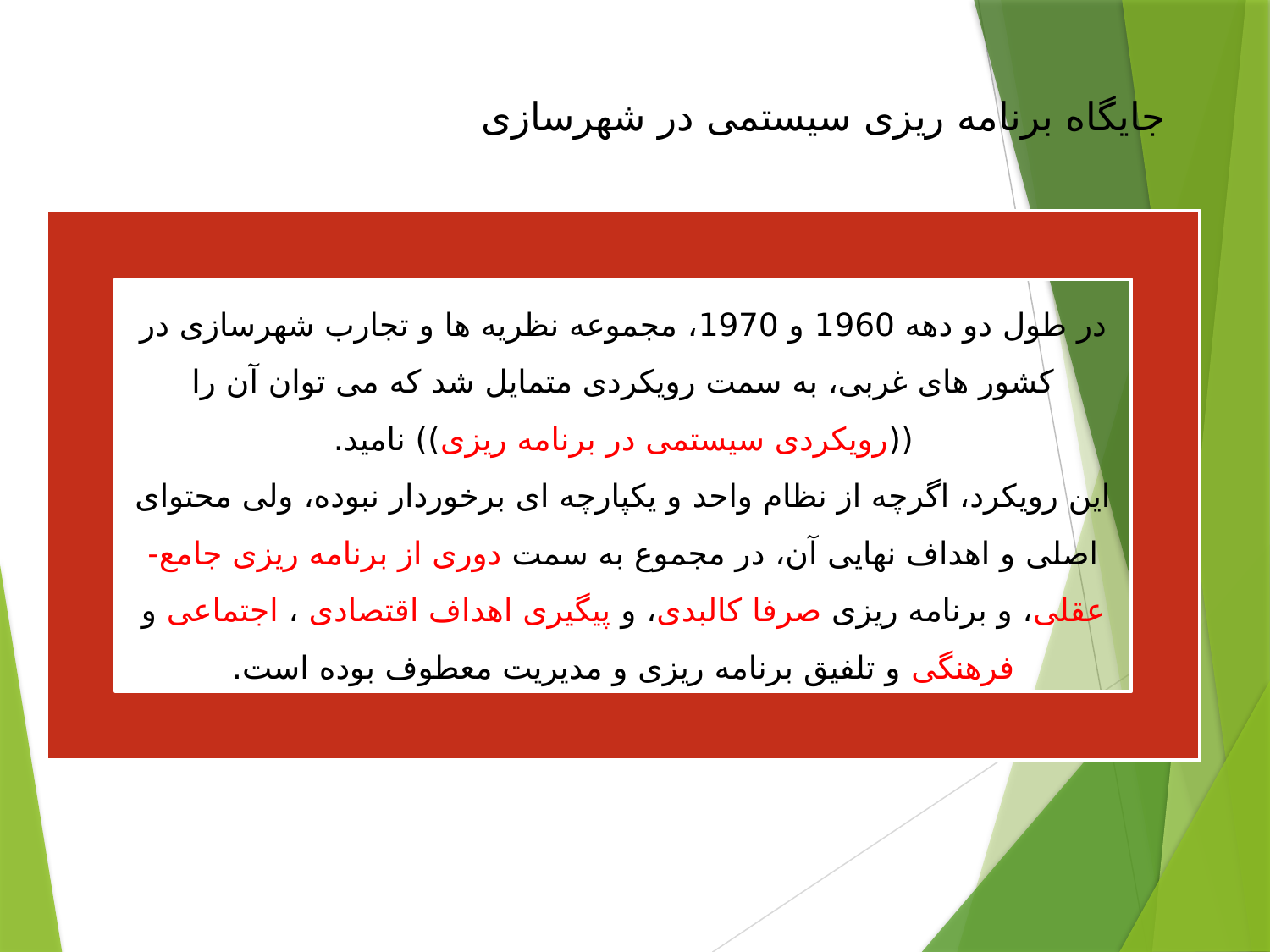

جایگاه برنامه ریزی سیستمی در شهرسازی
در طول دو دهه 1960 و 1970، مجموعه نظریه ها و تجارب شهرسازی در کشور های غربی، به سمت رویکردی متمایل شد که می توان آن را ((رویکردی سیستمی در برنامه ریزی)) نامید.
این رویکرد، اگرچه از نظام واحد و یکپارچه ای برخوردار نبوده، ولی محتوای اصلی و اهداف نهایی آن، در مجموع به سمت دوری از برنامه ریزی جامع-عقلی، و برنامه ریزی صرفا کالبدی، و پیگیری اهداف اقتصادی ، اجتماعی و فرهنگی و تلفیق برنامه ریزی و مدیریت معطوف بوده است.